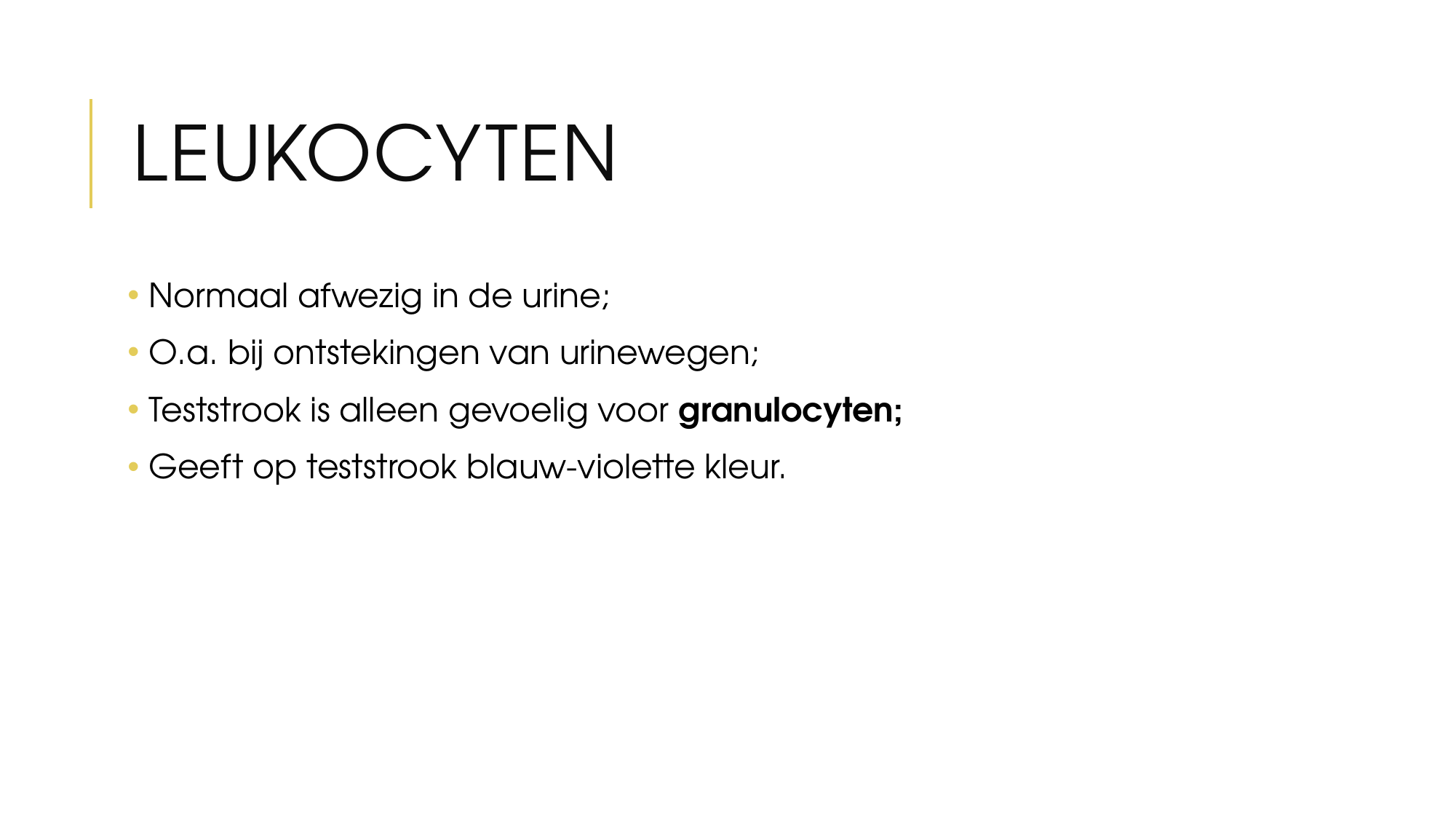

# leukocyten
 Normaal afwezig in de urine;
 O.a. bij ontstekingen van urinewegen;
 Teststrook is alleen gevoelig voor granulocyten;
 Geeft op teststrook blauw-violette kleur.